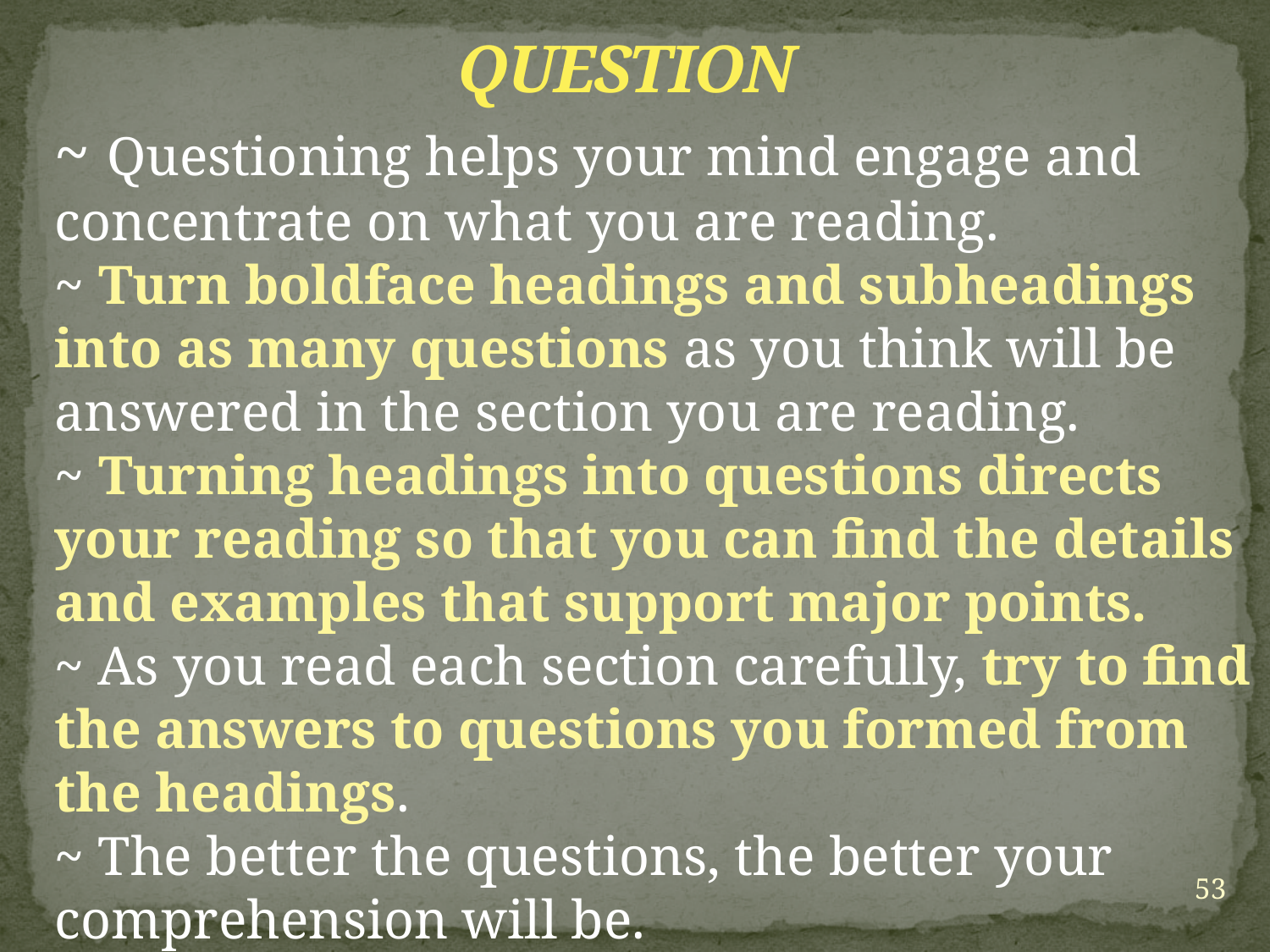

# QUESTION
~ Questioning helps your mind engage and concentrate on what you are reading.
~ Turn boldface headings and subheadings into as many questions as you think will be answered in the section you are reading.
~ Turning headings into questions directs your reading so that you can find the details and examples that support major points.
~ As you read each section carefully, try to find the answers to questions you formed from the headings.
~ The better the questions, the better your comprehension will be.
53